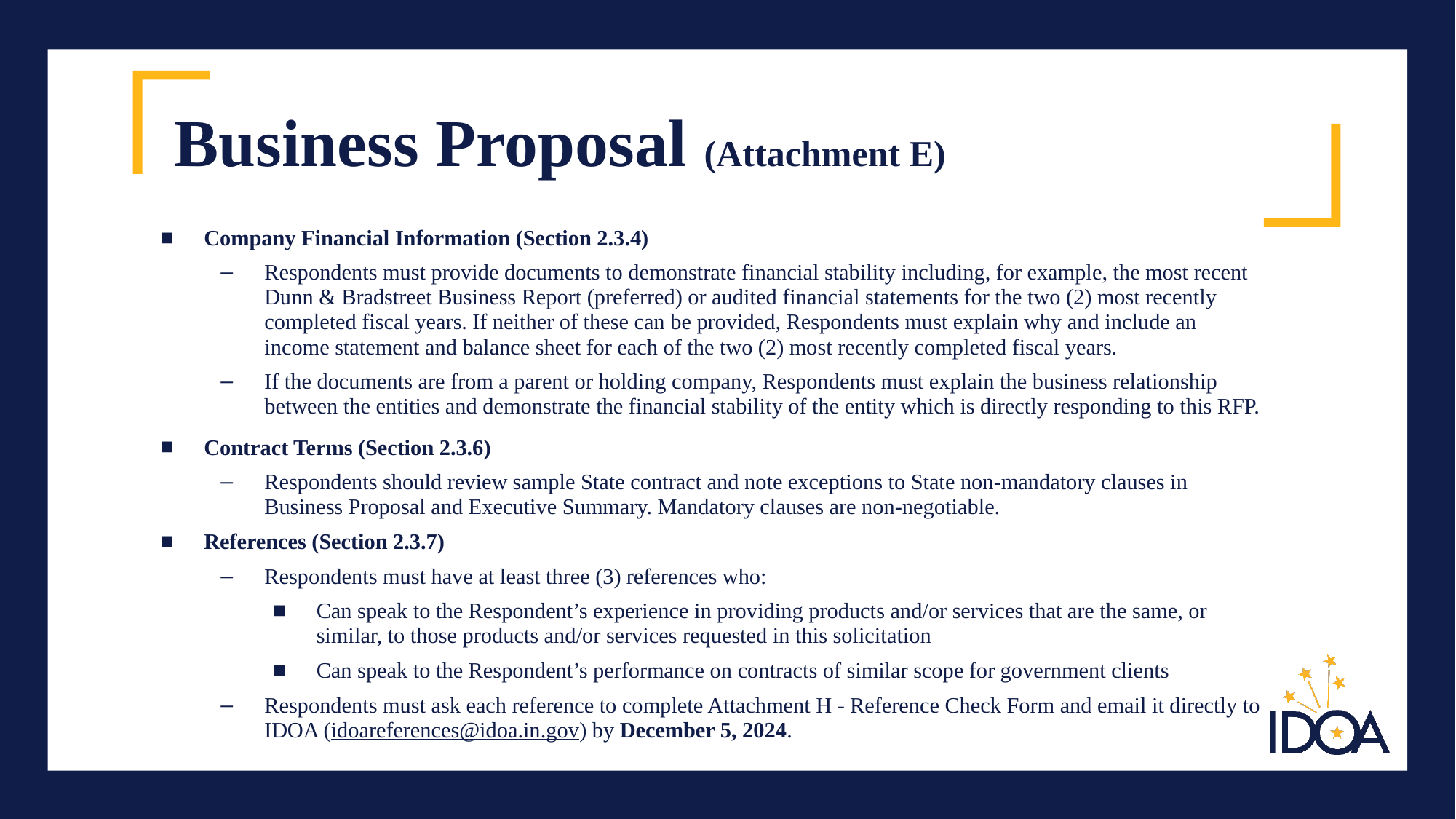

# Business Proposal (Attachment E)
Company Financial Information (Section 2.3.4)
Respondents must provide documents to demonstrate financial stability including, for example, the most recent Dunn & Bradstreet Business Report (preferred) or audited financial statements for the two (2) most recently completed fiscal years. If neither of these can be provided, Respondents must explain why and include an income statement and balance sheet for each of the two (2) most recently completed fiscal years.
If the documents are from a parent or holding company, Respondents must explain the business relationship between the entities and demonstrate the financial stability of the entity which is directly responding to this RFP.
Contract Terms (Section 2.3.6)
Respondents should review sample State contract and note exceptions to State non-mandatory clauses in Business Proposal and Executive Summary. Mandatory clauses are non-negotiable.
References (Section 2.3.7)
Respondents must have at least three (3) references who:
Can speak to the Respondent’s experience in providing products and/or services that are the same, or similar, to those products and/or services requested in this solicitation
Can speak to the Respondent’s performance on contracts of similar scope for government clients
Respondents must ask each reference to complete Attachment H - Reference Check Form and email it directly to IDOA (idoareferences@idoa.in.gov) by December 5, 2024.